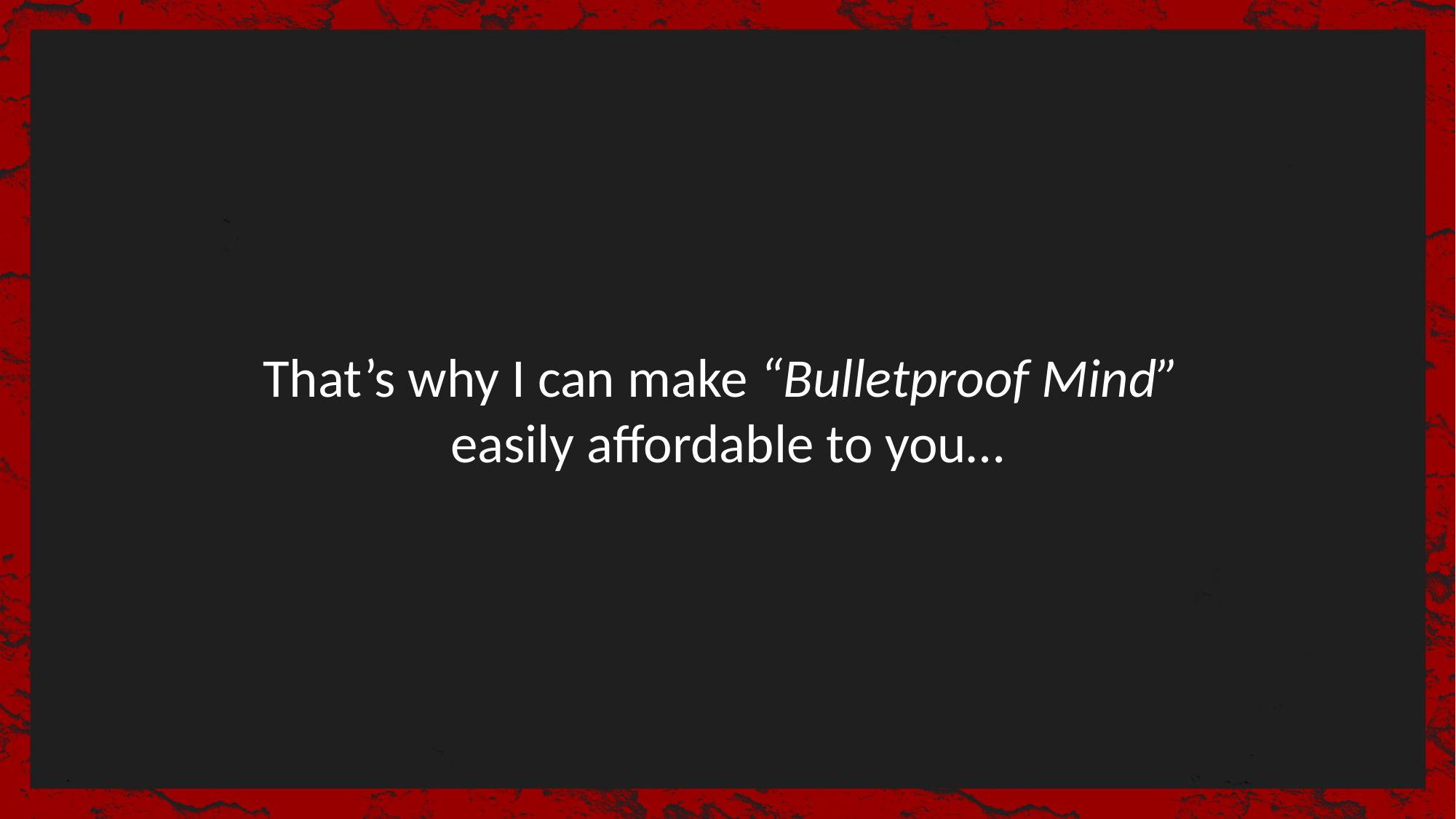

That’s why I can make “Bulletproof Mind”
easily affordable to you…